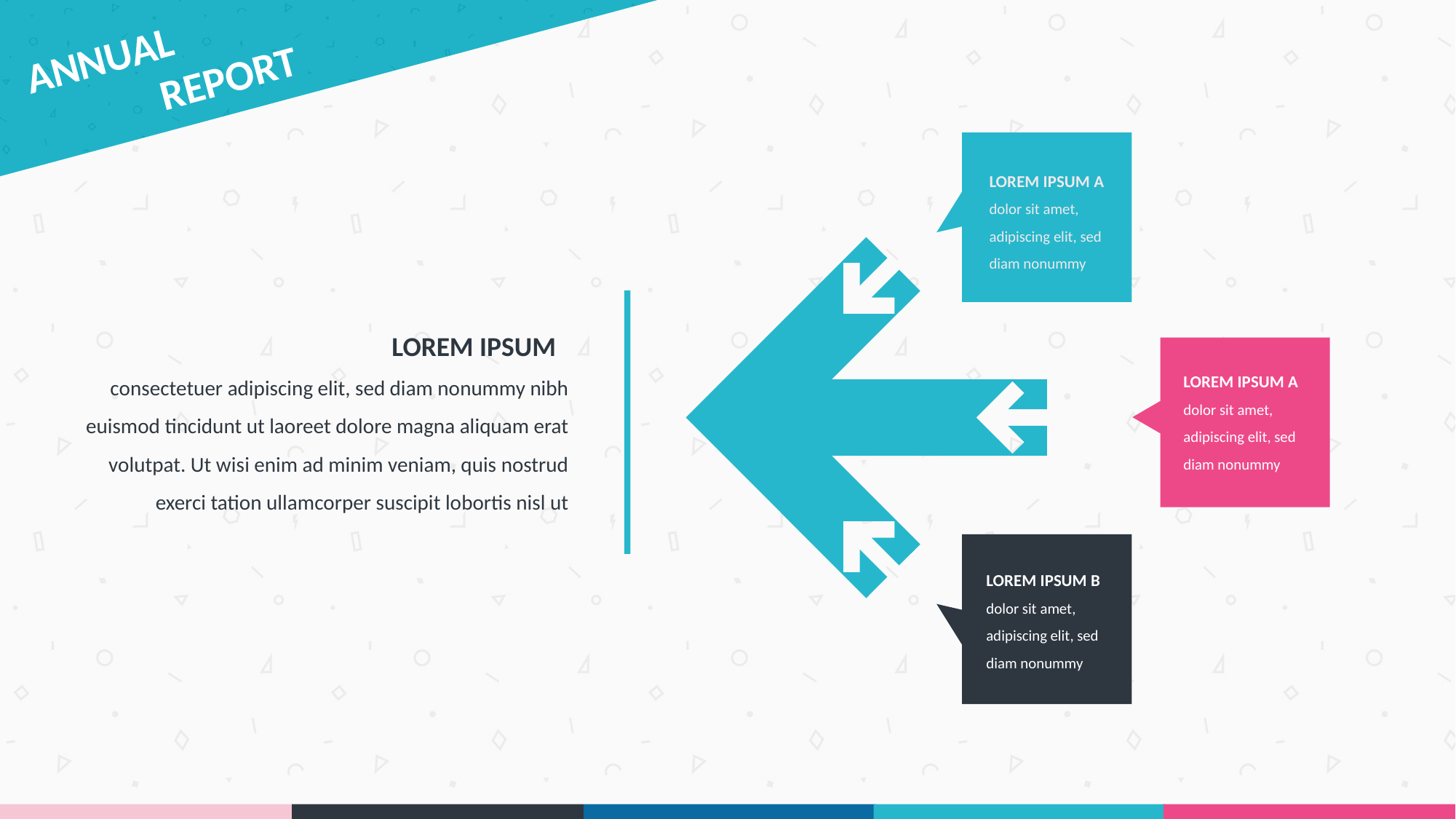

ANNUAL
             REPORT

LOREM IPSUM A
dolor sit amet, adipiscing elit, sed diam nonummy

LOREM IPSUM
consectetuer adipiscing elit, sed diam nonummy nibh euismod tincidunt ut laoreet dolore magna aliquam erat volutpat. Ut wisi enim ad minim veniam, quis nostrud exerci tation ullamcorper suscipit lobortis nisl ut

LOREM IPSUM A
dolor sit amet, adipiscing elit, sed diam nonummy

LOREM IPSUM B
dolor sit amet, adipiscing elit, sed diam nonummy